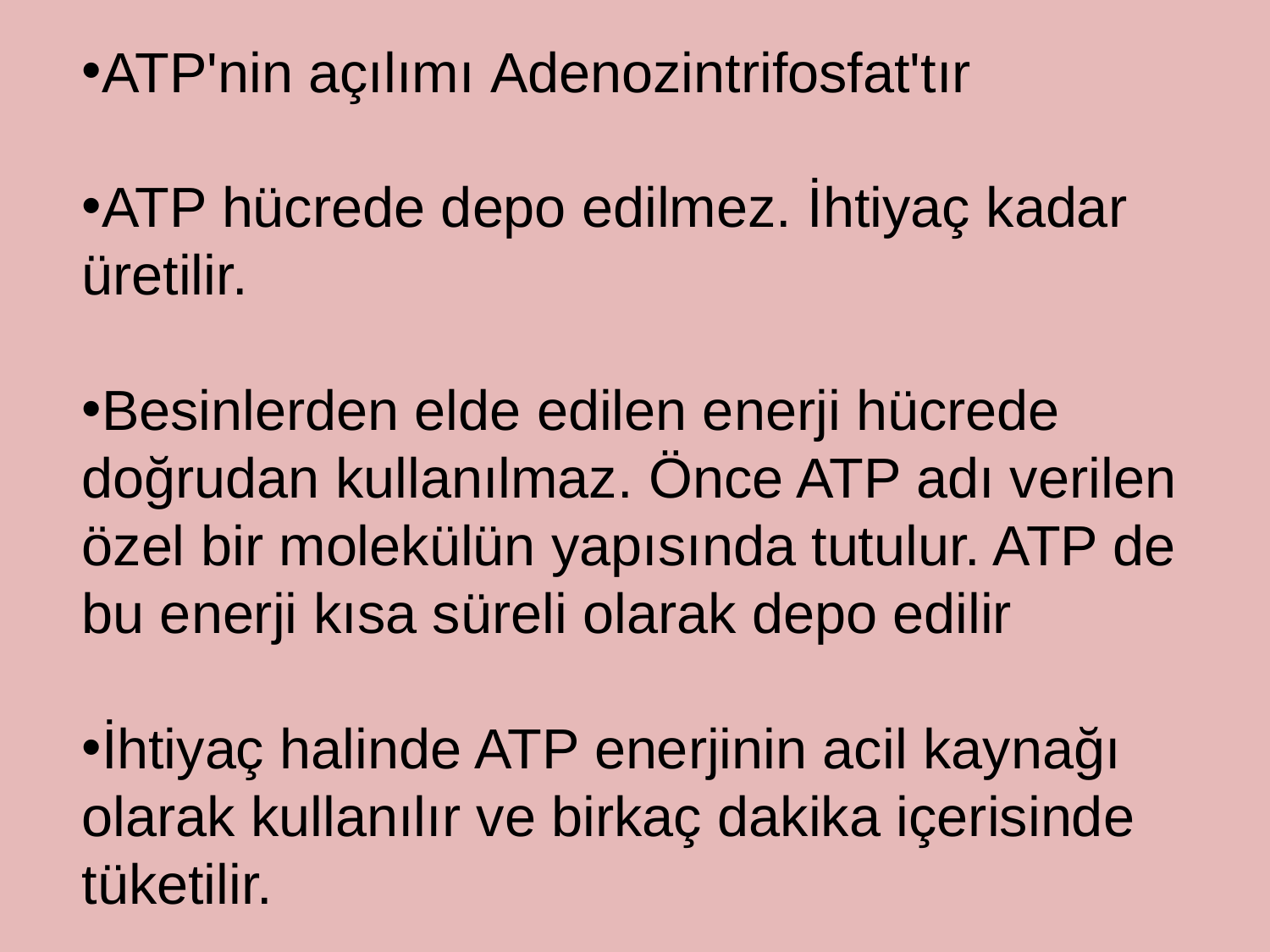

ATP'nin açılımı Adenozintrifosfat'tır

ATP hücrede depo edilmez. İhtiyaç kadar üretilir.

Besinlerden elde edilen enerji hücrede doğrudan kullanılmaz. Önce ATP adı verilen özel bir molekülün yapısında tutulur. ATP de bu enerji kısa süreli olarak depo edilir

İhtiyaç halinde ATP enerjinin acil kaynağı olarak kullanılır ve birkaç dakika içerisinde tüketilir.